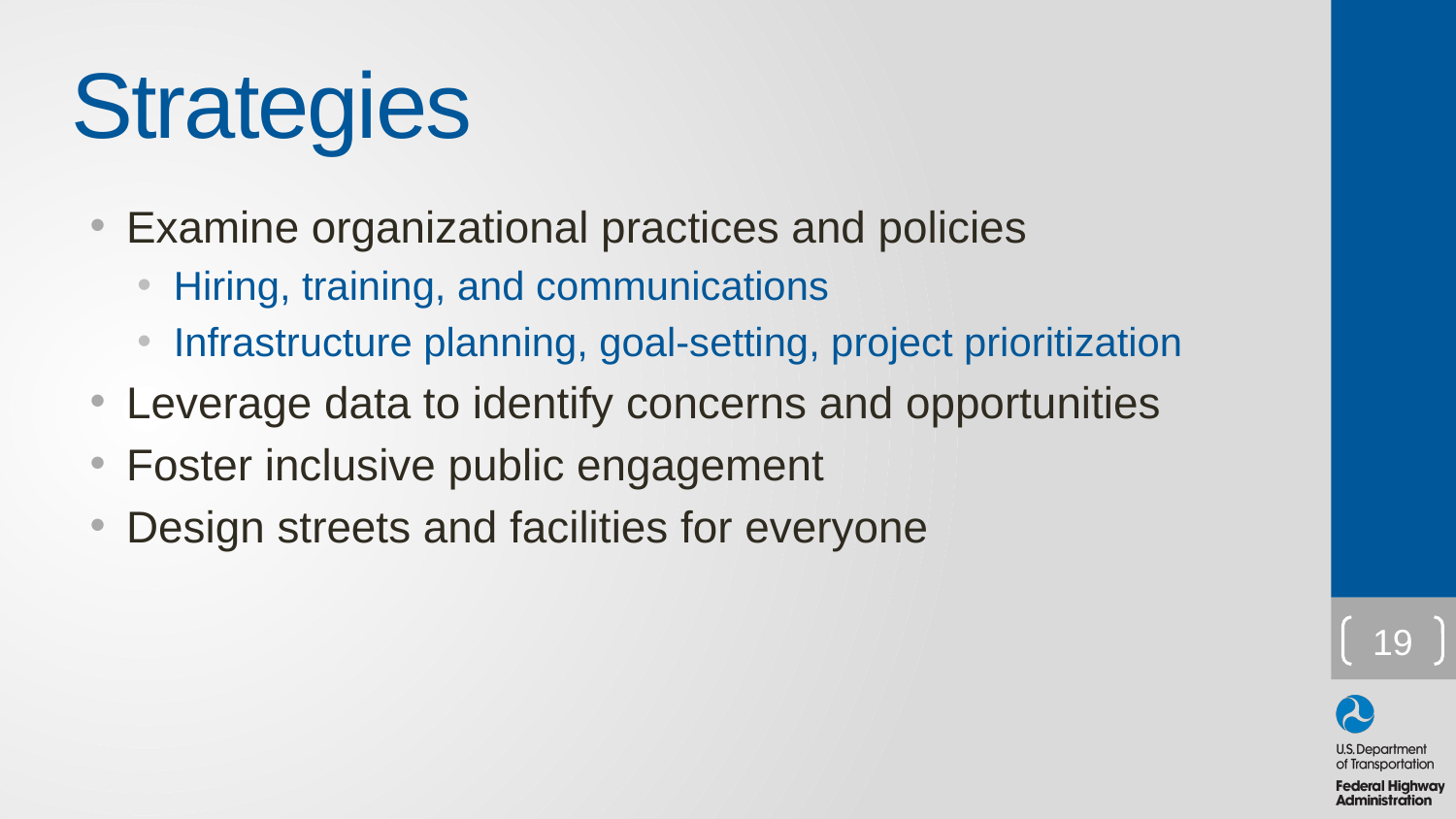

# Strategies
Examine organizational practices and policies
Hiring, training, and communications
Infrastructure planning, goal-setting, project prioritization
Leverage data to identify concerns and opportunities
Foster inclusive public engagement
Design streets and facilities for everyone
19